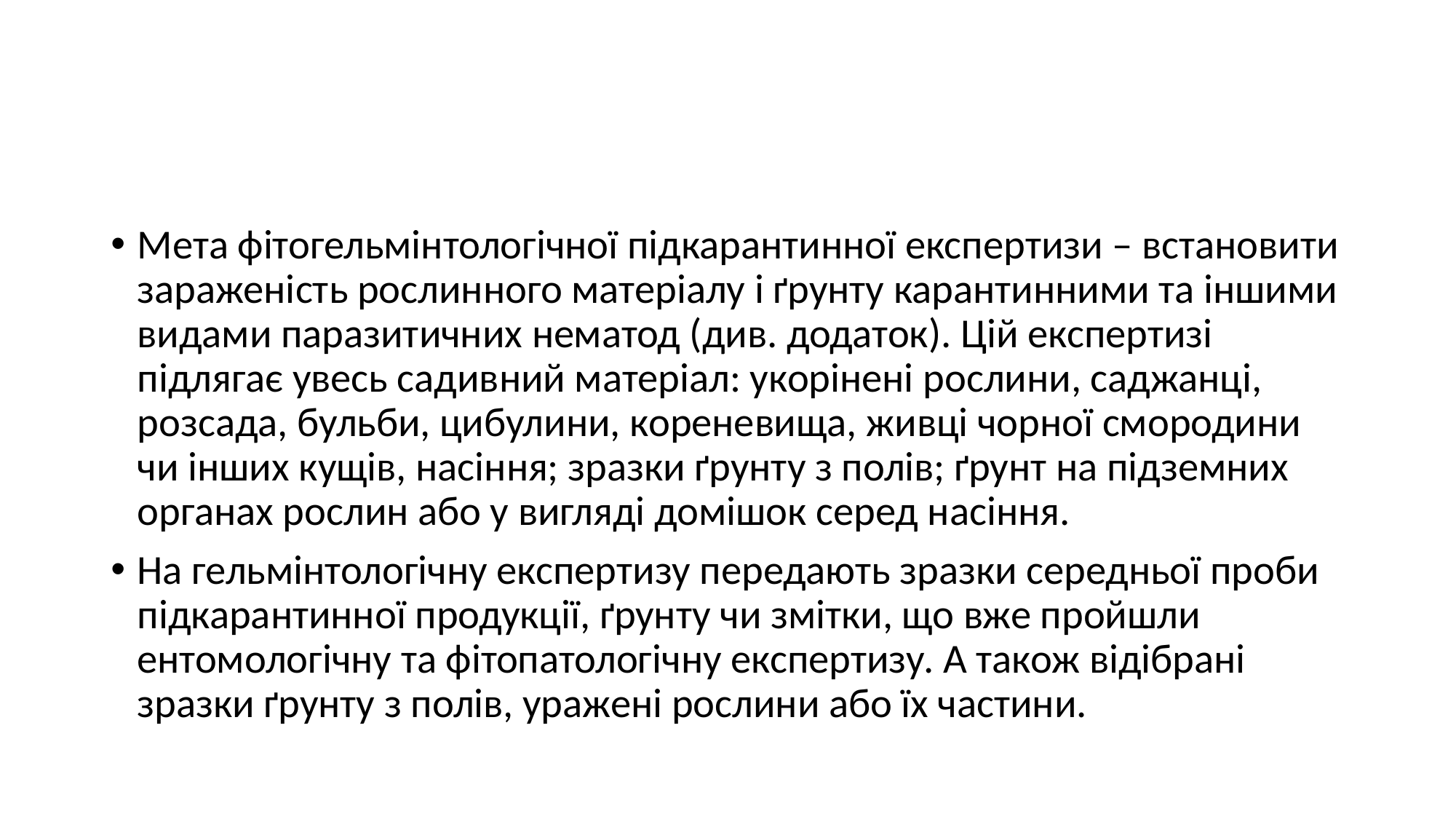

#
Мета фітогельмінтологічної підкарантинної експертизи – встановити зараженість рослинного матеріалу і ґрунту карантинними та іншими видами паразитичних нематод (див. додаток). Цій експертизі підлягає увесь садивний матеріал: укорінені рослини, саджанці, розсада, бульби, цибулини, кореневища, живці чорної смородини чи інших кущів, насіння; зразки ґрунту з полів; ґрунт на підземних органах рослин або у вигляді домішок серед насіння.
На гельмінтологічну експертизу передають зразки середньої проби підкарантинної продукції, ґрунту чи змітки, що вже пройшли ентомологічну та фітопатологічну експертизу. А також відібрані зразки ґрунту з полів, уражені рослини або їх частини.